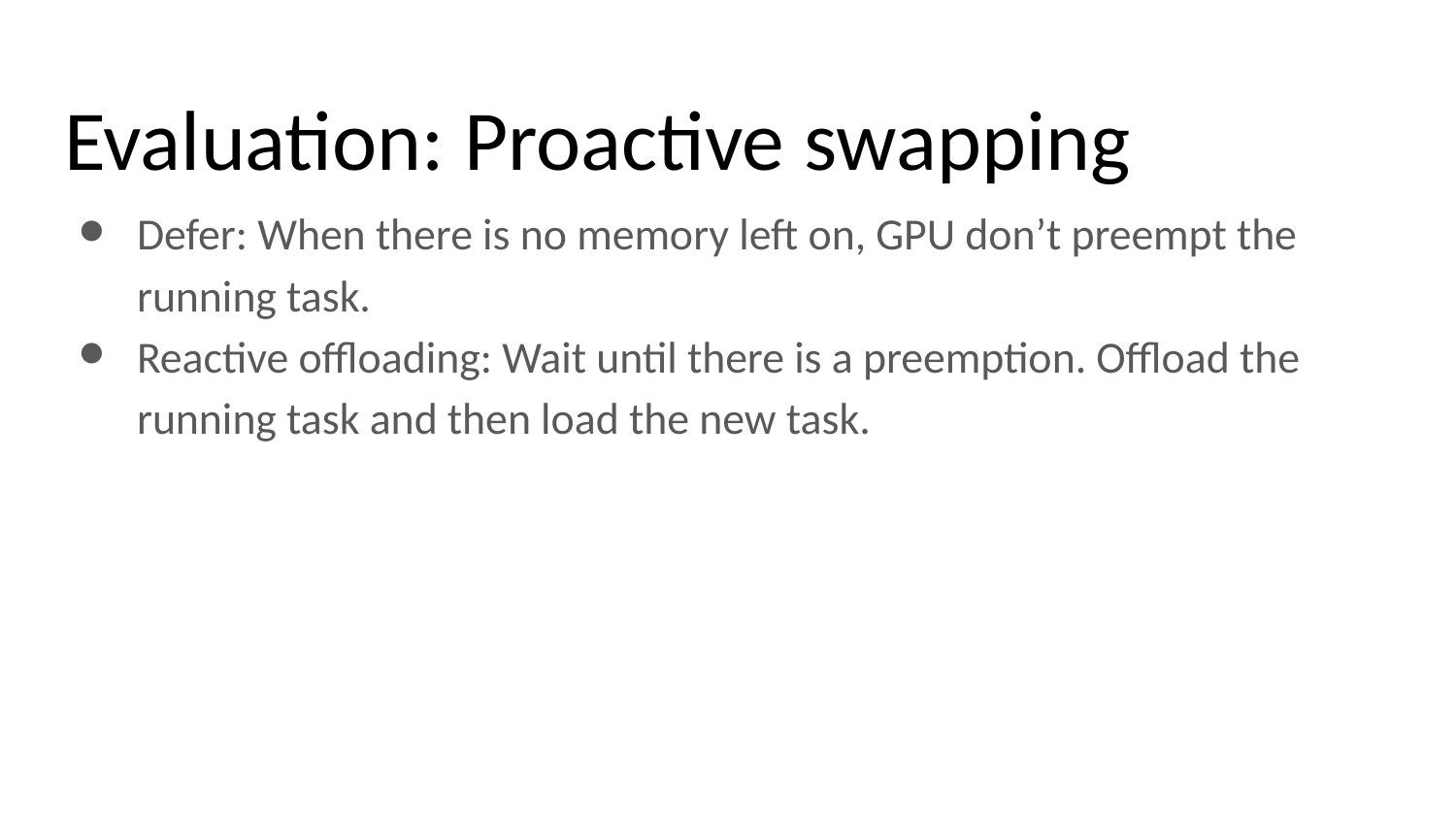

# Evaluation: Proactive swapping
Defer: When there is no memory left on, GPU don’t preempt the running task.
Reactive offloading: Wait until there is a preemption. Offload the running task and then load the new task.